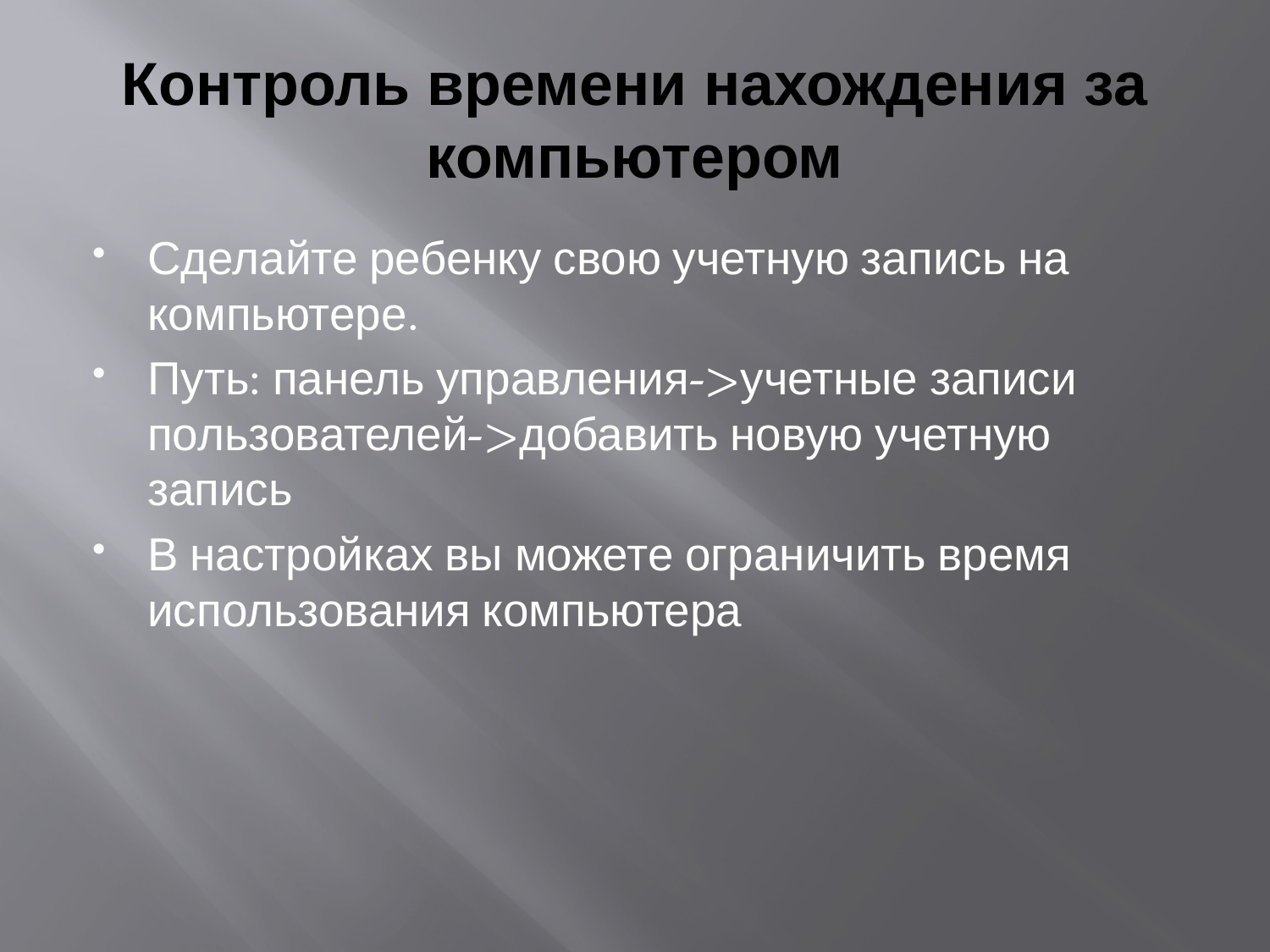

# Контроль времени нахождения за компьютером
Сделайте ребенку свою учетную запись на компьютере.
Путь: панель управления->учетные записи пользователей->добавить новую учетную запись
В настройках вы можете ограничить время использования компьютера